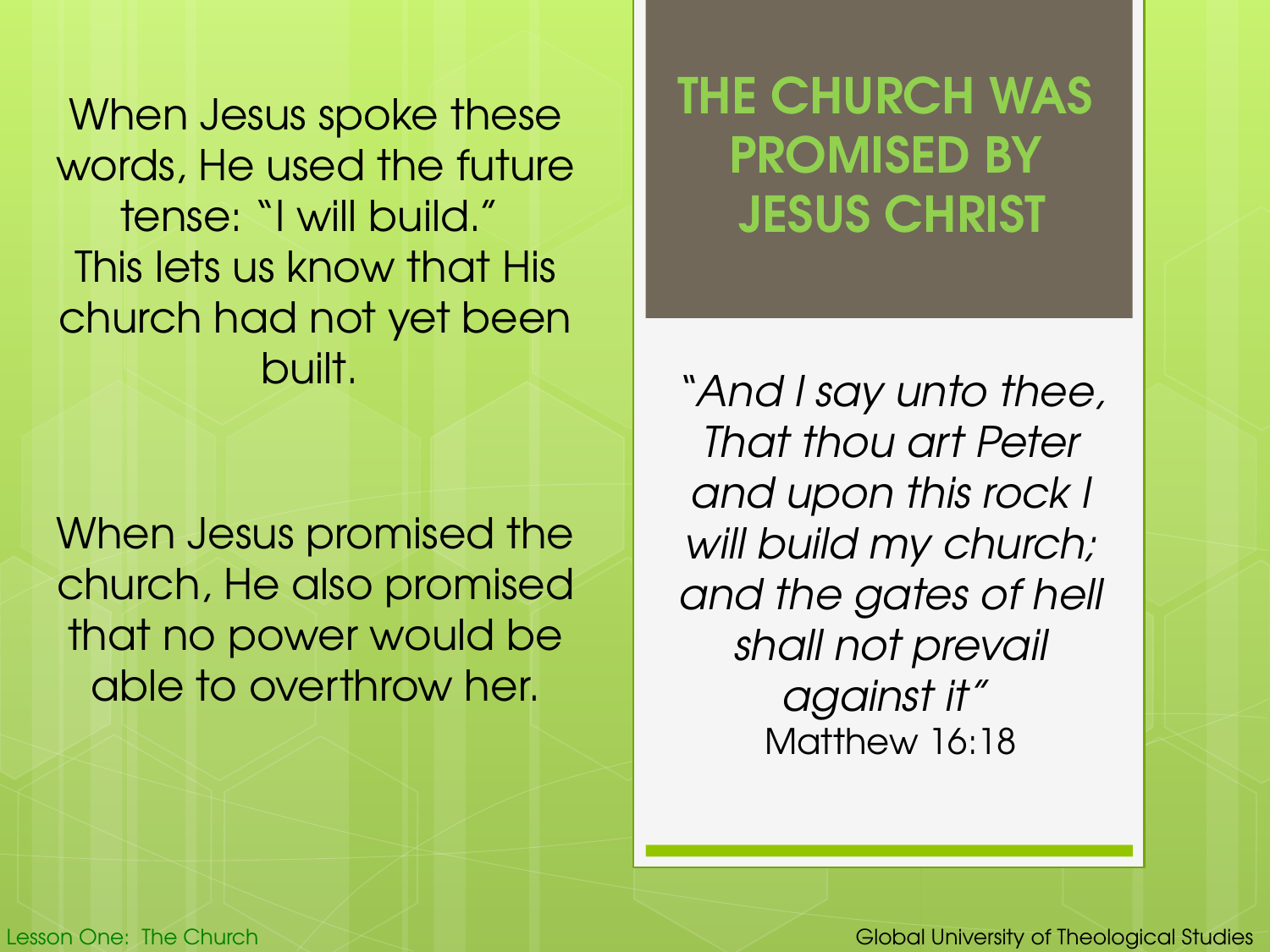

THE CHURCH WAS
PROMISED BY
JESUS CHRIST
When Jesus spoke these words, He used the future tense: “I will build.”
This lets us know that His church had not yet been built.
“And I say unto thee, That thou art Peter and upon this rock I will build my church; and the gates of hell shall not prevail against it”
Matthew 16:18
When Jesus promised the church, He also promised that no power would be able to overthrow her.
 Global University of Theological Studies
Lesson One:  The Church